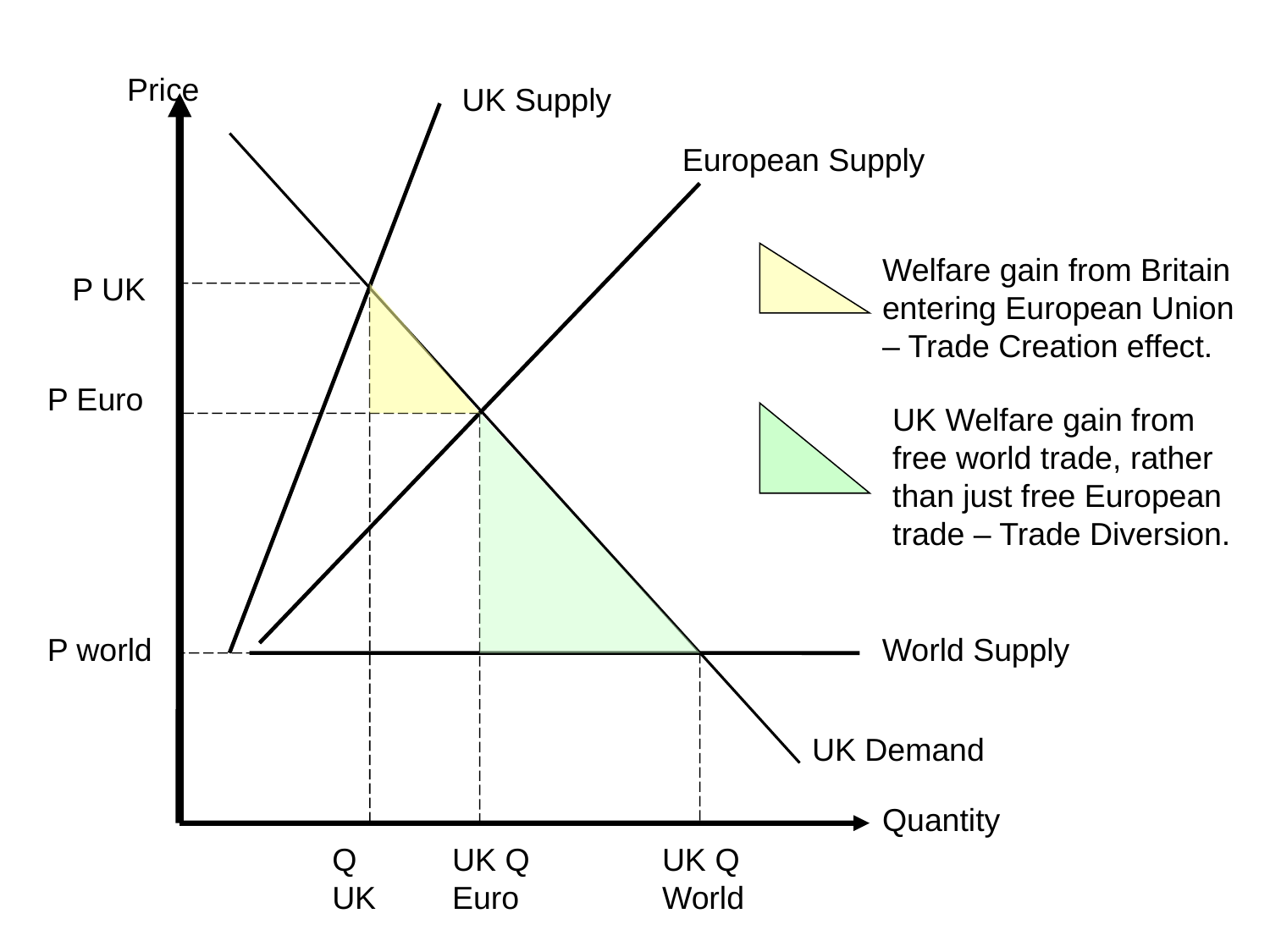

Price
UK Supply

European Supply

Welfare gain from Britain entering European Union – Trade Creation effect.
P UK

P Euro
UK Welfare gain from free world trade, rather than just free European trade – Trade Diversion.

P world
World Supply

UK Demand
Quantity

Q UK
UK Q Euro
UK Q World